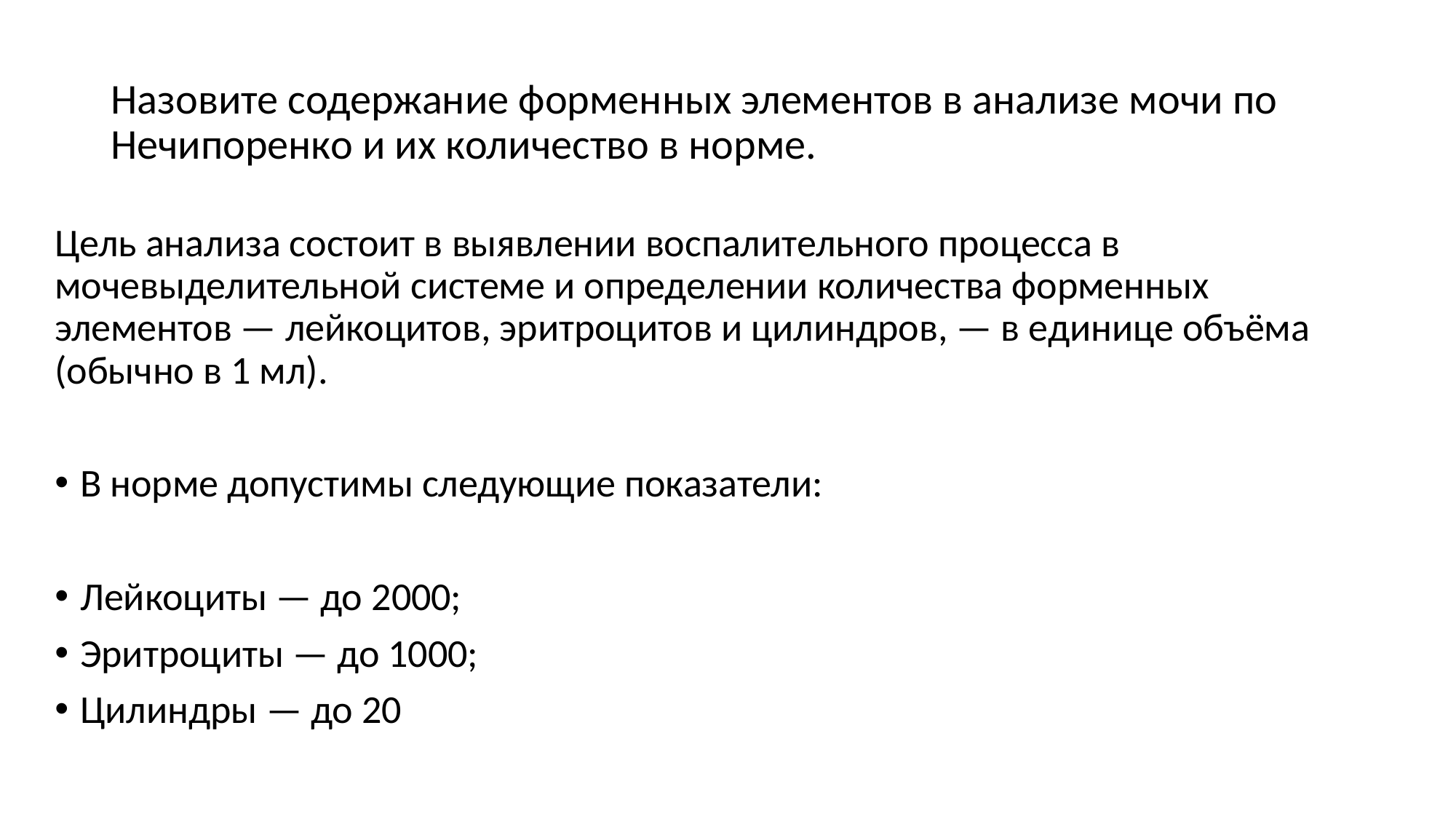

# Назовите содержание форменных элементов в анализе мочи по Нечипоренко и их количество в норме.
Цель анализа состоит в выявлении воспалительного процесса в мочевыделительной системе и определении количества форменных элементов — лейкоцитов, эритроцитов и цилиндров, — в единице объёма (обычно в 1 мл).

В норме допустимы следующие показатели:

Лейкоциты — до 2000;
Эритроциты — до 1000;
Цилиндры — до 20